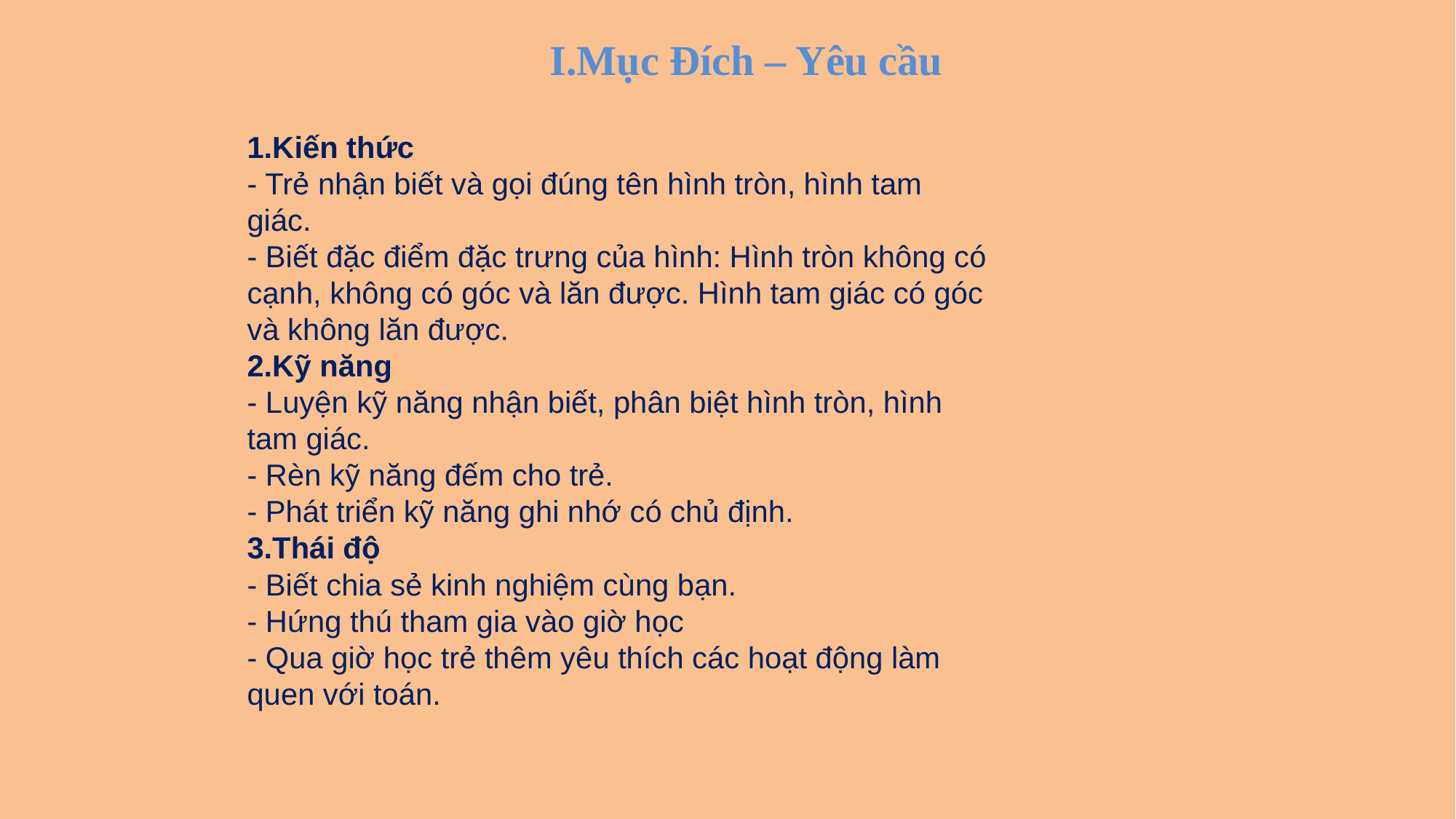

I.Mục Đích – Yêu cầu
1.Kiến thức
- Trẻ nhận biết và gọi đúng tên hình tròn, hình tam giác.
- Biết đặc điểm đặc trưng của hình: Hình tròn không có cạnh, không có góc và lăn được. Hình tam giác có góc và không lăn được.
2.Kỹ năng
- Luyện kỹ năng nhận biết, phân biệt hình tròn, hình tam giác.
- Rèn kỹ năng đếm cho trẻ.
- Phát triển kỹ năng ghi nhớ có chủ định.
3.Thái độ
- Biết chia sẻ kinh nghiệm cùng bạn.
- Hứng thú tham gia vào giờ học
- Qua giờ học trẻ thêm yêu thích các hoạt động làm quen với toán.